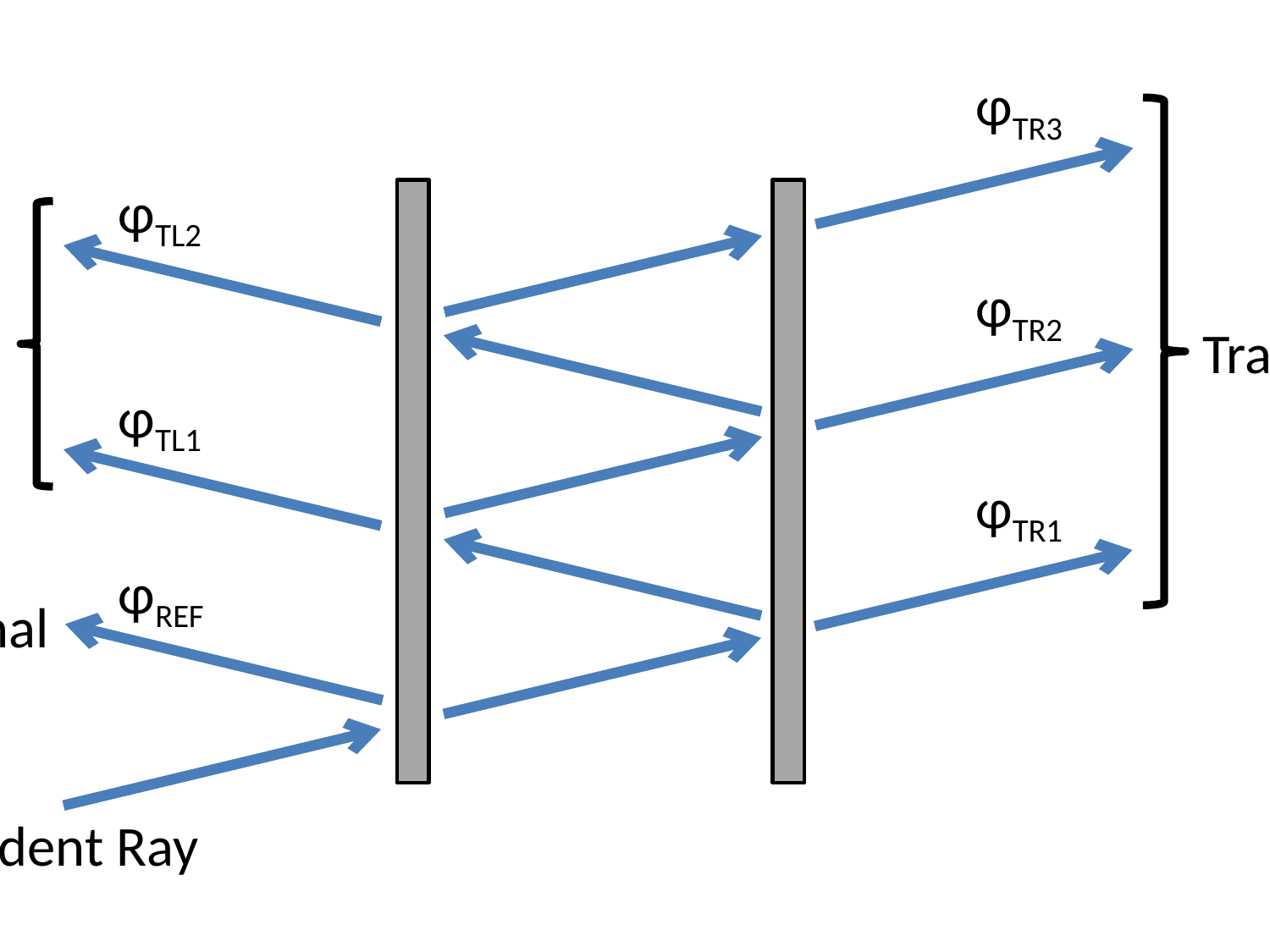

φTR3

φTL2

φTR2
Transmitted Signal
φTL1
φTR1
φREF
Reflected Signal
Incident Ray
Transmitted Signal